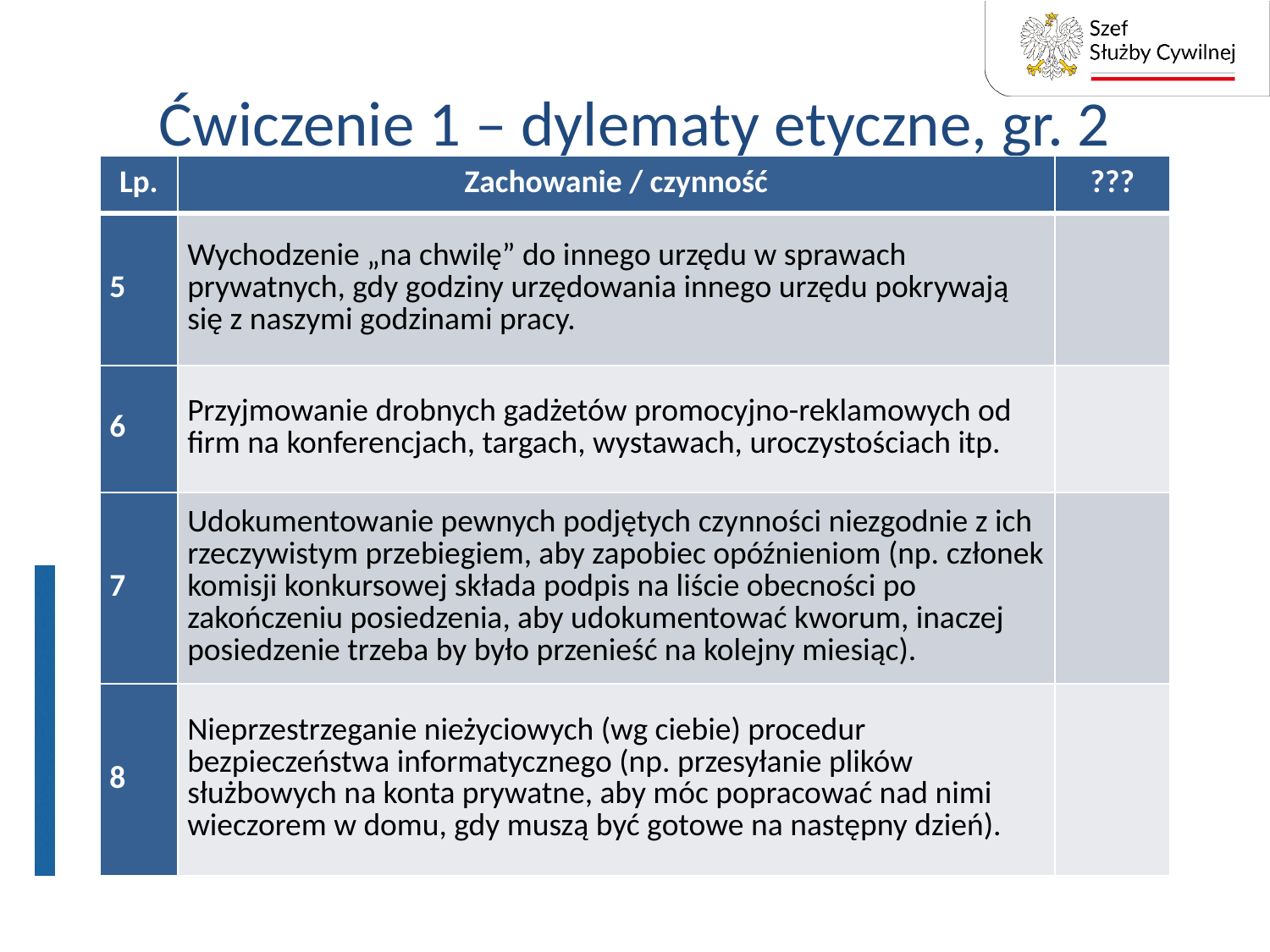

# Ćwiczenie 1 – dylematy etyczne, gr. 2
| Lp. | Zachowanie / czynność | ??? |
| --- | --- | --- |
| 5 | Wychodzenie „na chwilę” do innego urzędu w sprawach prywatnych, gdy godziny urzędowania innego urzędu pokrywają się z naszymi godzinami pracy. |  |
| 6 | Przyjmowanie drobnych gadżetów promocyjno-reklamowych od firm na konferencjach, targach, wystawach, uroczystościach itp. |  |
| 7 | Udokumentowanie pewnych podjętych czynności niezgodnie z ich rzeczywistym przebiegiem, aby zapobiec opóźnieniom (np. członek komisji konkursowej składa podpis na liście obecności po zakończeniu posiedzenia, aby udokumentować kworum, inaczej posiedzenie trzeba by było przenieść na kolejny miesiąc). |  |
| 8 | Nieprzestrzeganie nieżyciowych (wg ciebie) procedur bezpieczeństwa informatycznego (np. przesyłanie plików służbowych na konta prywatne, aby móc popracować nad nimi wieczorem w domu, gdy muszą być gotowe na następny dzień). |  |